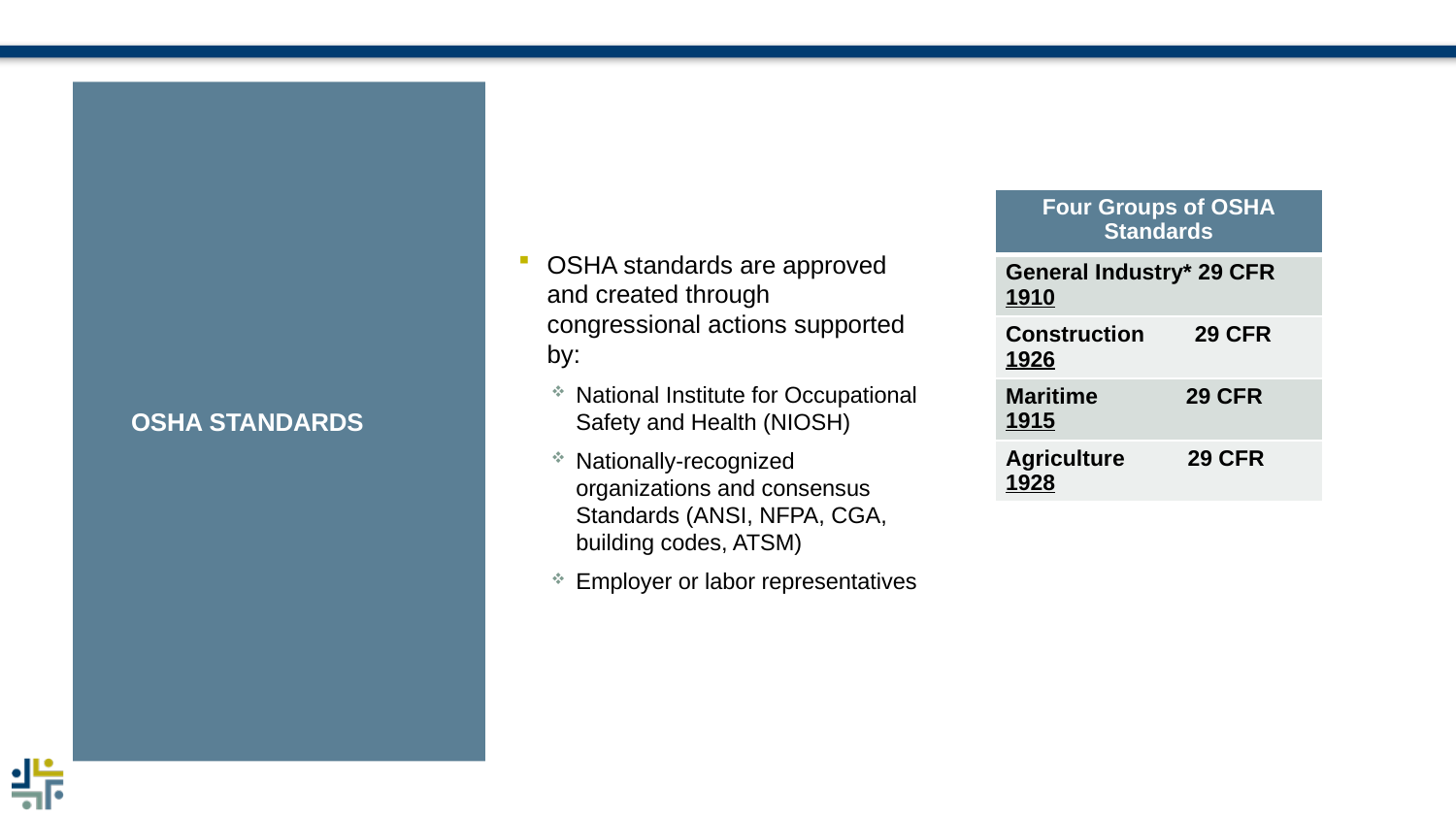

osha standards
OSHA standards are approved and created through congressional actions supported by:
National Institute for Occupational Safety and Health (NIOSH)
Nationally-recognized organizations and consensus Standards (ANSI, NFPA, CGA, building codes, ATSM)
Employer or labor representatives
| Four Groups of OSHA Standards |
| --- |
| General Industry\* 29 CFR 1910 |
| Construction 29 CFR 1926 |
| Maritime 29 CFR 1915 |
| Agriculture 29 CFR 1928 |